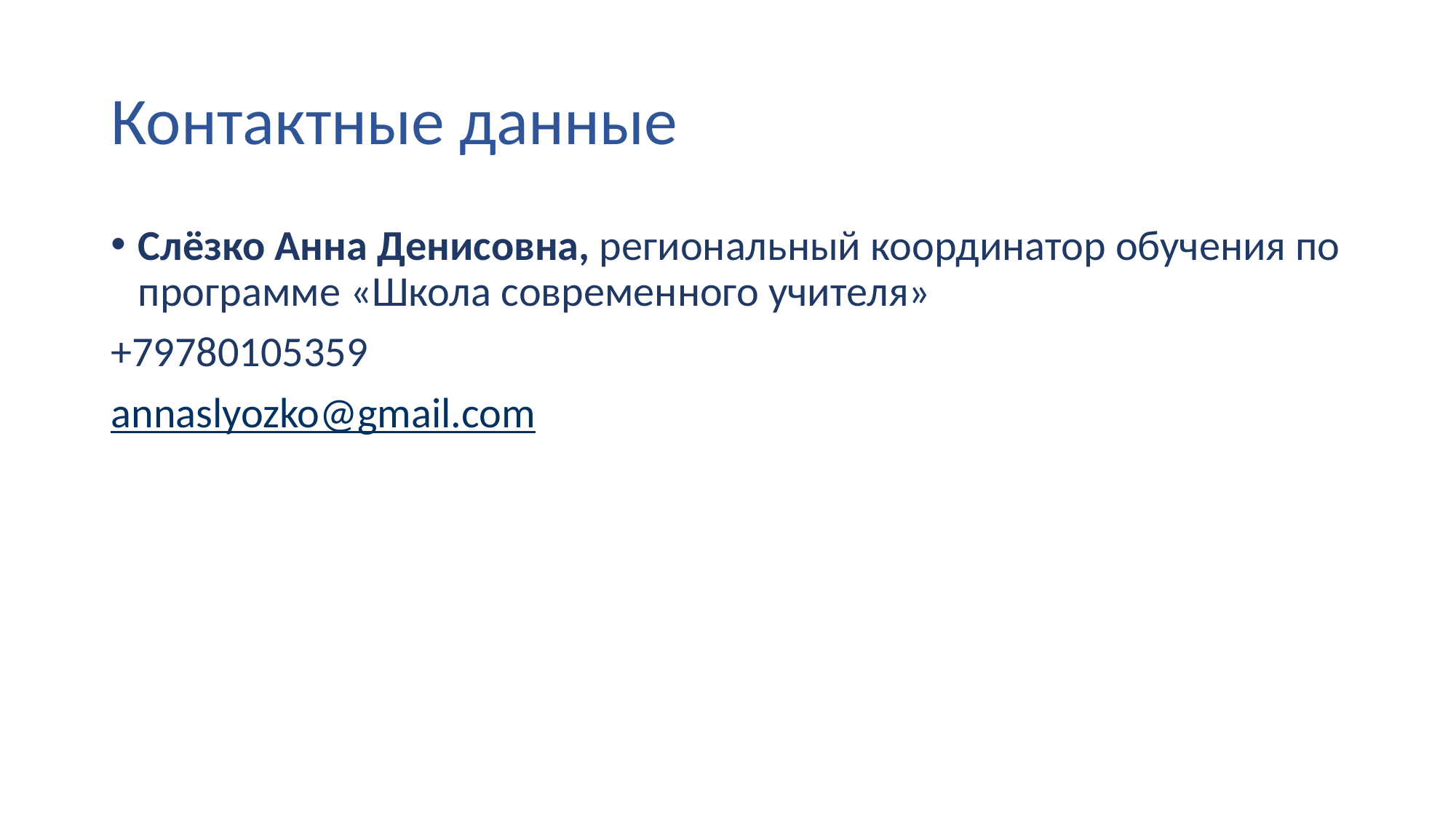

# Контактные данные
Слёзко Анна Денисовна, региональный координатор обучения по программе «Школа современного учителя»
+79780105359
annaslyozko@gmail.com